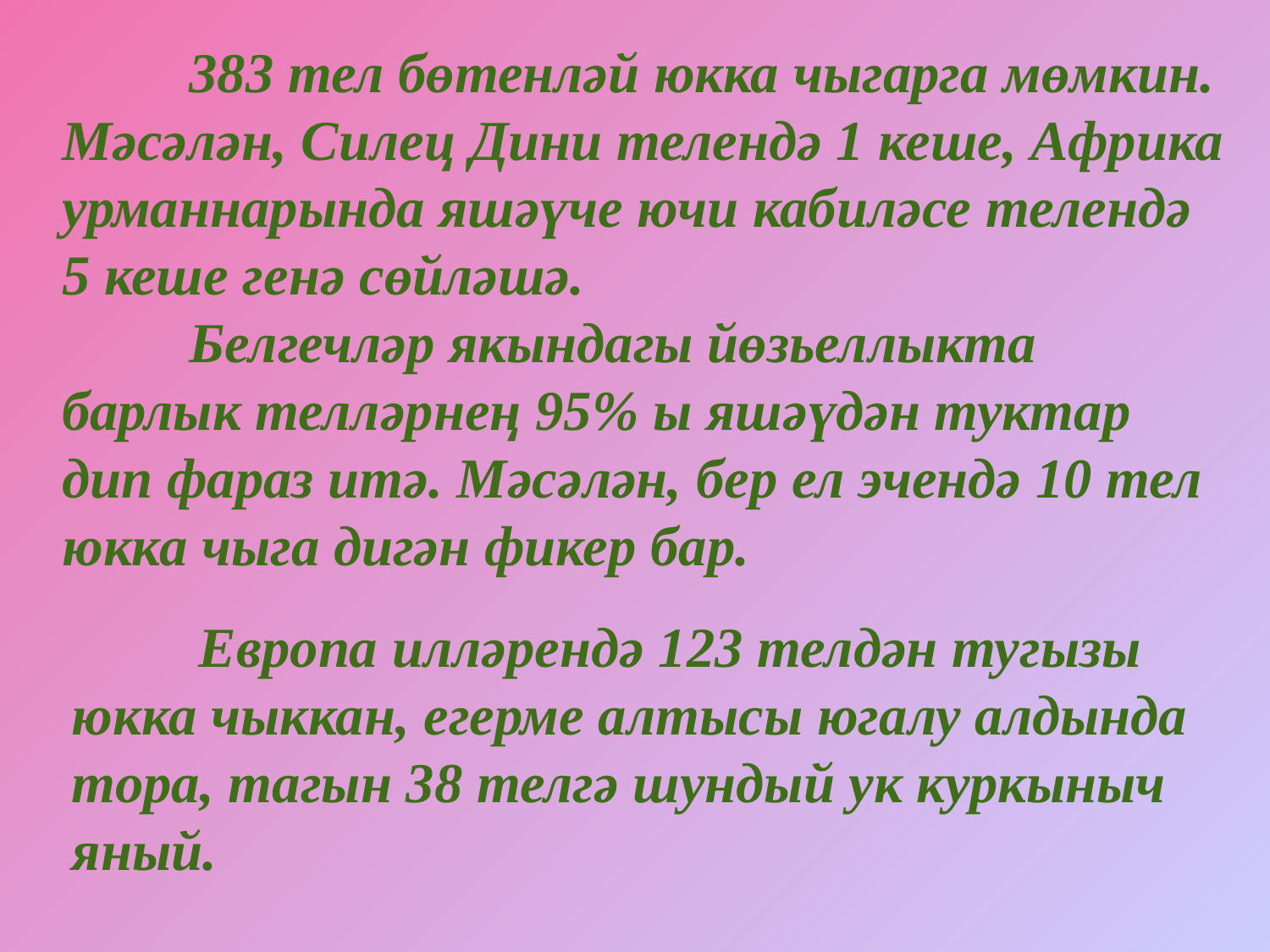

383 тел бөтенләй юкка чыгарга мөмкин. Мәсәлән, Силец Дини телендә 1 кеше, Африка урманнарында яшәүче ючи кабиләсе телендә 5 кеше генә сөйләшә.
 	Белгечләр якындагы йөзьеллыкта барлык телләрнең 95% ы яшәүдән туктар дип фараз итә. Мәсәлән, бер ел эчендә 10 тел юкка чыга дигән фикер бар.

	Европа илләрендә 123 телдән тугызы юкка чыккан, егерме алтысы югалу алдында тора, тагын 38 телгә шундый ук куркыныч яный.